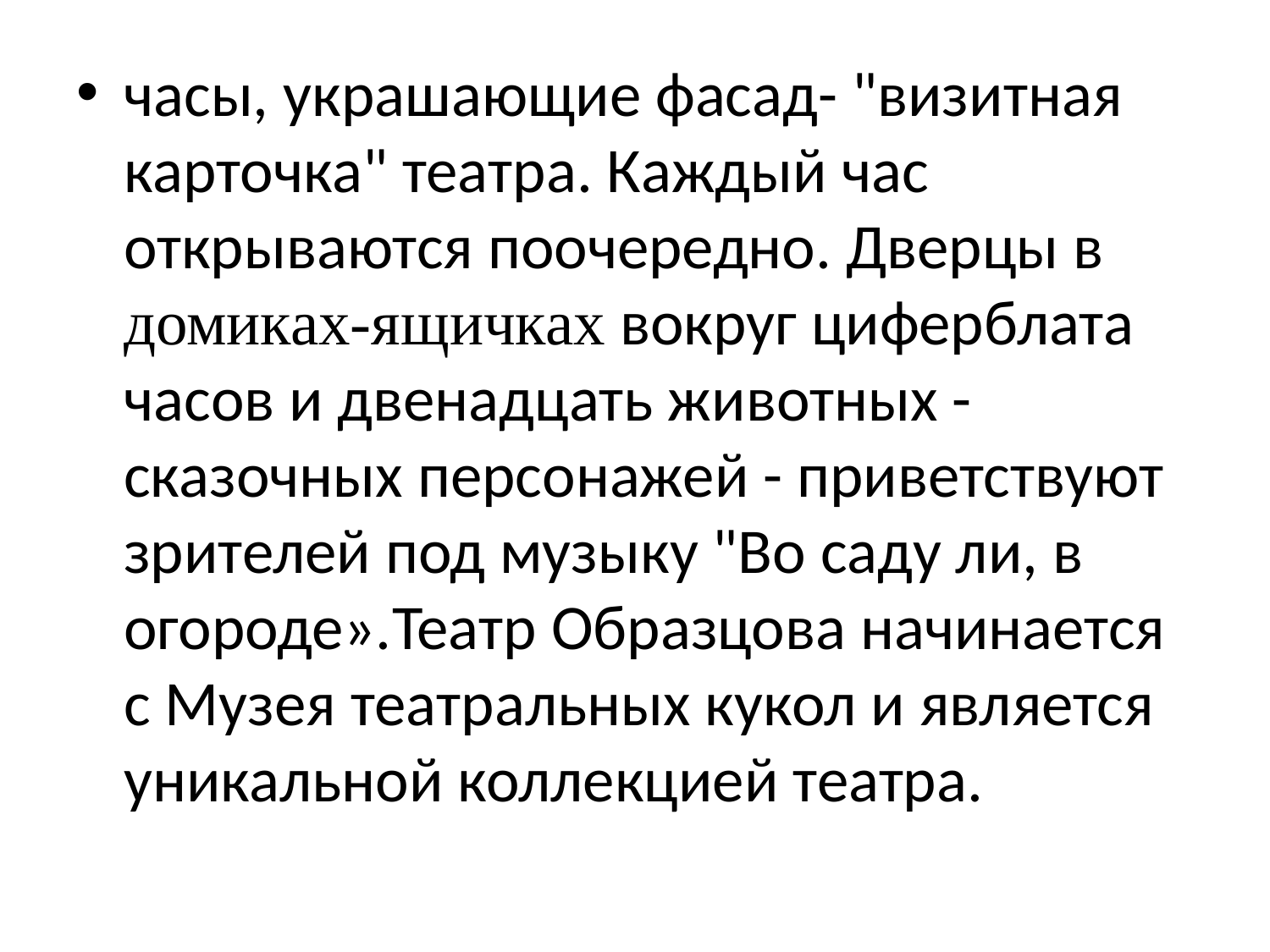

#
часы, украшающие фасад- "визитная карточка" театра. Каждый час открываются поочередно. Дверцы в домиках-ящичках вокруг циферблата часов и двенадцать животных - сказочных персонажей - приветствуют  зрителей под музыку "Во саду ли, в огороде».Театр Образцова начинается с Музея театральных кукол и является уникальной коллекцией театра.